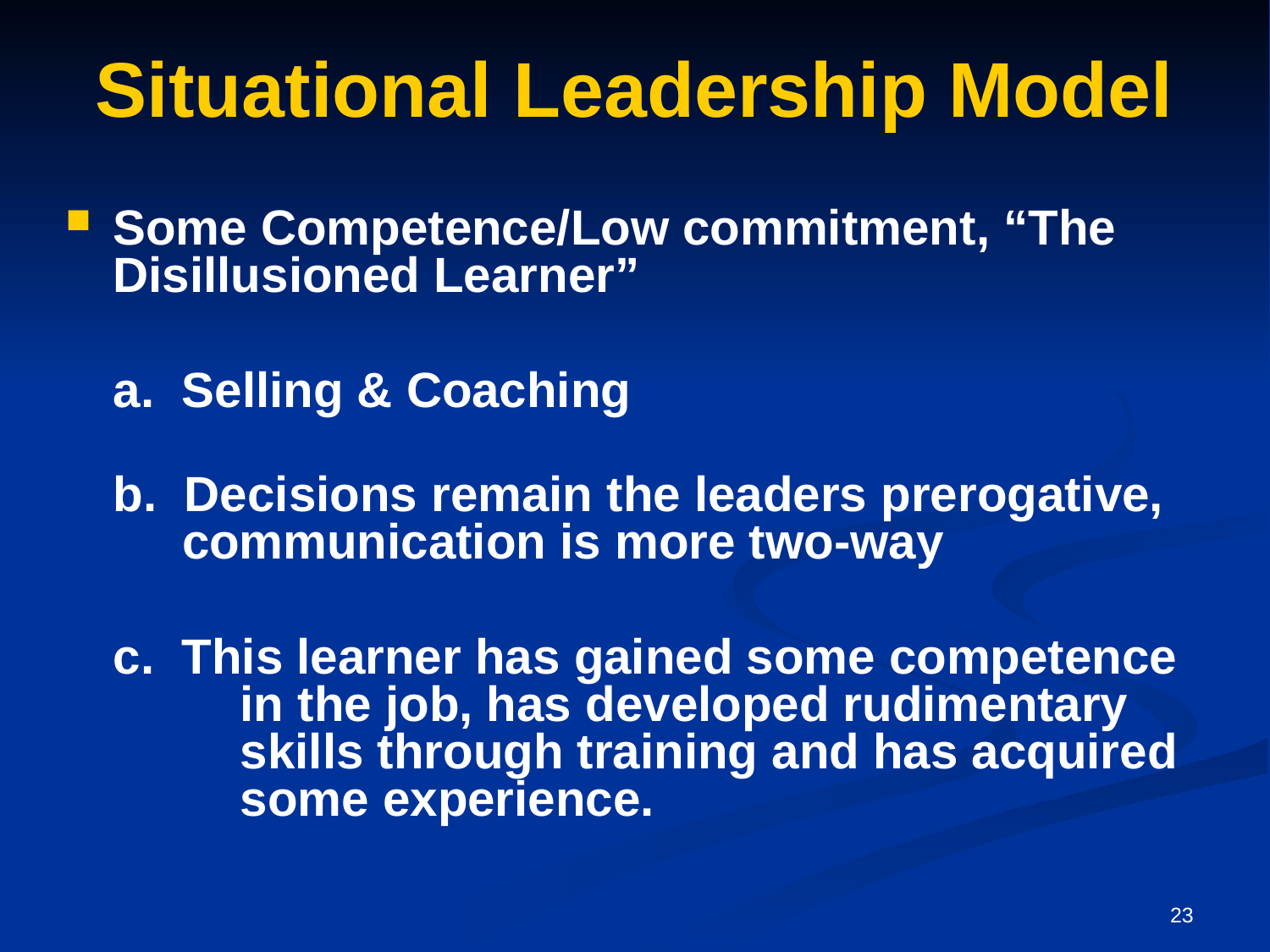

# Situational Leadership Model
Some Competence/Low commitment, “The Disillusioned Learner”

	a.  Selling & Coaching

	b.  Decisions remain the leaders prerogative,
	     communication is more two-way

	c.  This learner has gained some competence 	in the job, has developed rudimentary 	skills through training and has acquired 	some experience.

23